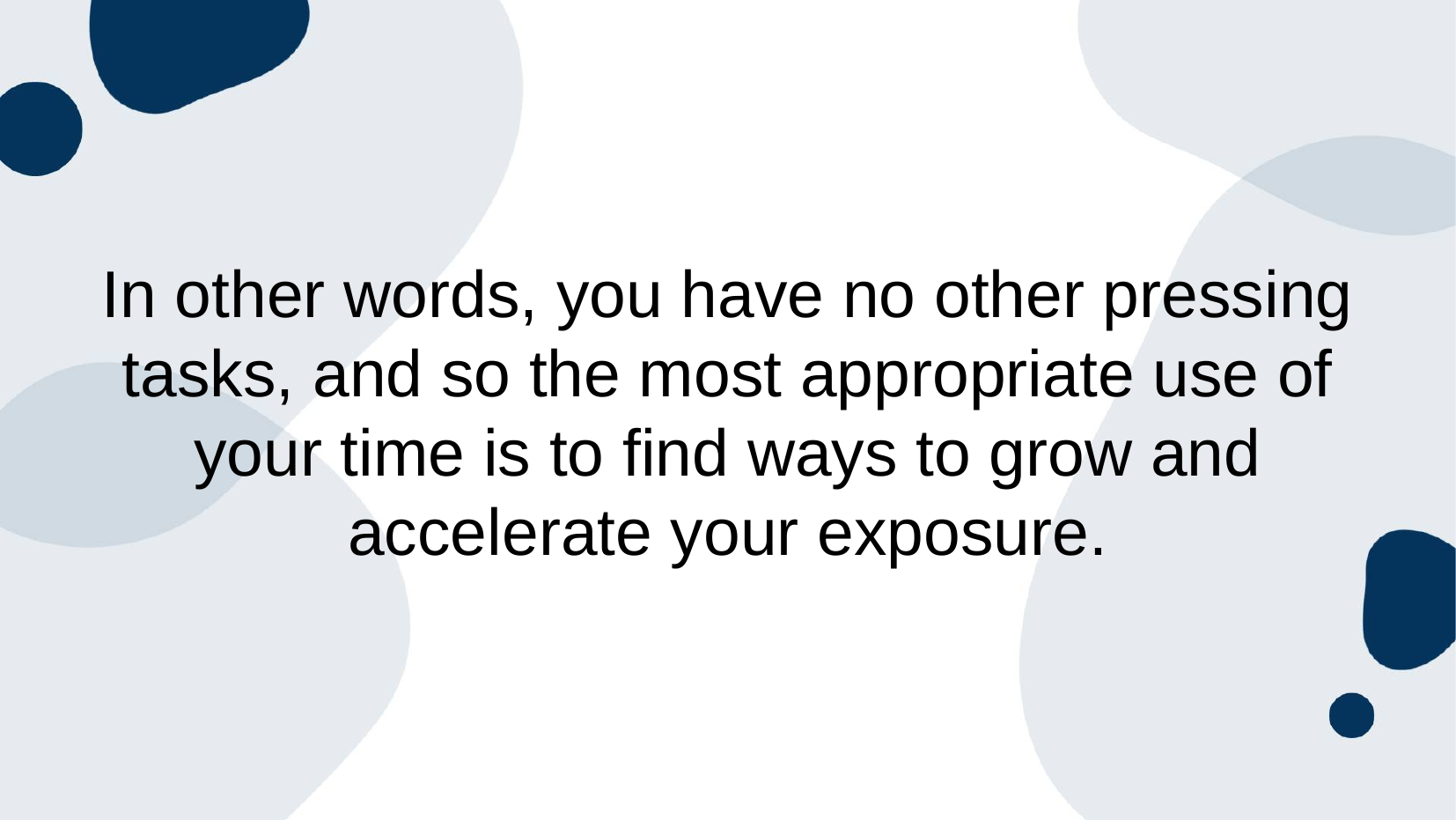

In other words, you have no other pressing tasks, and so the most appropriate use of your time is to find ways to grow and accelerate your exposure.